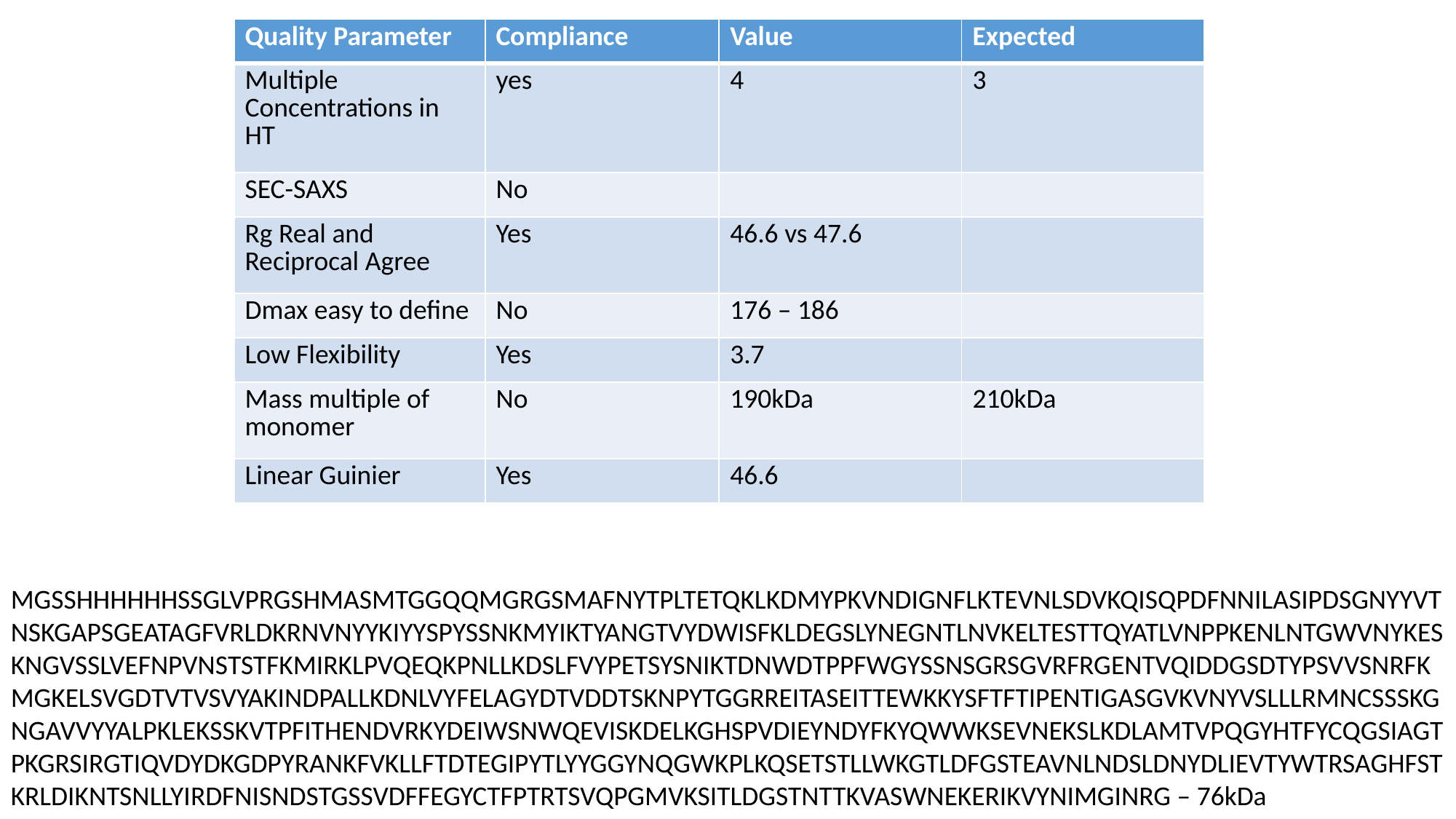

| Quality Parameter | Compliance | Value | Expected |
| --- | --- | --- | --- |
| Multiple Concentrations in HT | yes | 4 | 3 |
| SEC-SAXS | No |  |  |
| Rg Real and Reciprocal Agree | Yes | 46.6 vs 47.6 |  |
| Dmax easy to define | No | 176 – 186 |  |
| Low Flexibility | Yes | 3.7 |  |
| Mass multiple of monomer | No | 190kDa | 210kDa |
| Linear Guinier | Yes | 46.6 |  |
French Sample:
MGSSHHHHHHSSGLVPRGSHMASMTGGQQMGRGSMAFNYTPLTETQKLKDMYPKVNDIGNFLKTEVNLSDVKQISQPDFNNILASIPDSGNYYVTNSKGAPSGEATAGFVRLDKRNVNYYKIYYSPYSSNKMYIKTYANGTVYDWISFKLDEGSLYNEGNTLNVKELTESTTQYATLVNPPKENLNTGWVNYKESKNGVSSLVEFNPVNSTSTFKMIRKLPVQEQKPNLLKDSLFVYPETSYSNIKTDNWDTPPFWGYSSNSGRSGVRFRGENTVQIDDGSDTYPSVVSNRFKMGKELSVGDTVTVSVYAKINDPALLKDNLVYFELAGYDTVDDTSKNPYTGGRREITASEITTEWKKYSFTFTIPENTIGASGVKVNYVSLLLRMNCSSSKGNGAVVYYALPKLEKSSKVTPFITHENDVRKYDEIWSNWQEVISKDELKGHSPVDIEYNDYFKYQWWKSEVNEKSLKDLAMTVPQGYHTFYCQGSIAGTPKGRSIRGTIQVDYDKGDPYRANKFVKLLFTDTEGIPYTLYYGGYNQGWKPLKQSETSTLLWKGTLDFGSTEAVNLNDSLDNYDLIEVTYWTRSAGHFSTKRLDIKNTSNLLYIRDFNISNDSTGSSVDFFEGYCTFPTRTSVQPGMVKSITLDGSTNTTKVASWNEKERIKVYNIMGINRG – 76kDa